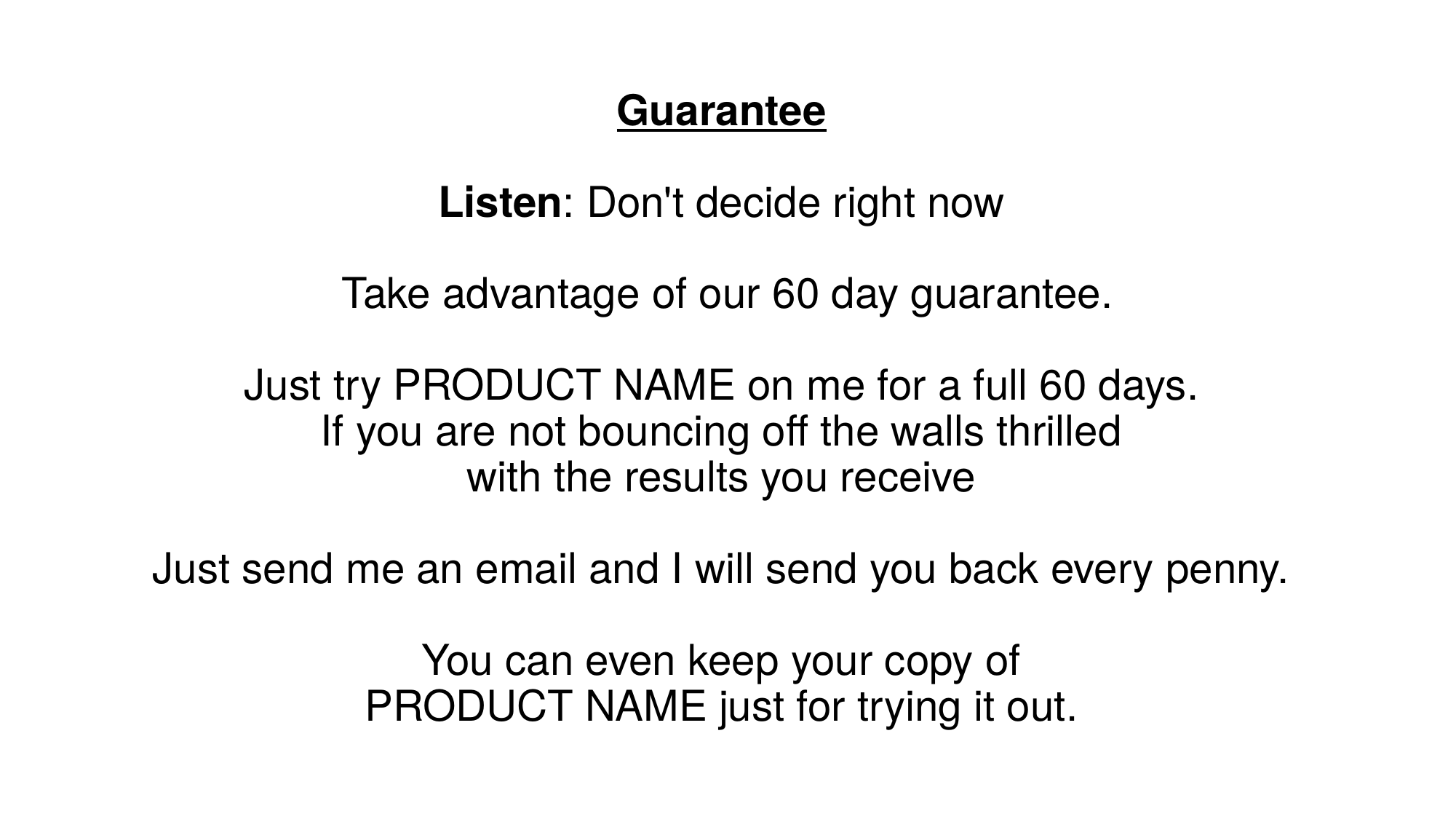

# Guarantee Listen: Don't decide right now Take advantage of our 60 day guarantee. Just try PRODUCT NAME on me for a full 60 days. If you are not bouncing off the walls thrilled with the results you receive Just send me an email and I will send you back every penny. You can even keep your copy of PRODUCT NAME just for trying it out.